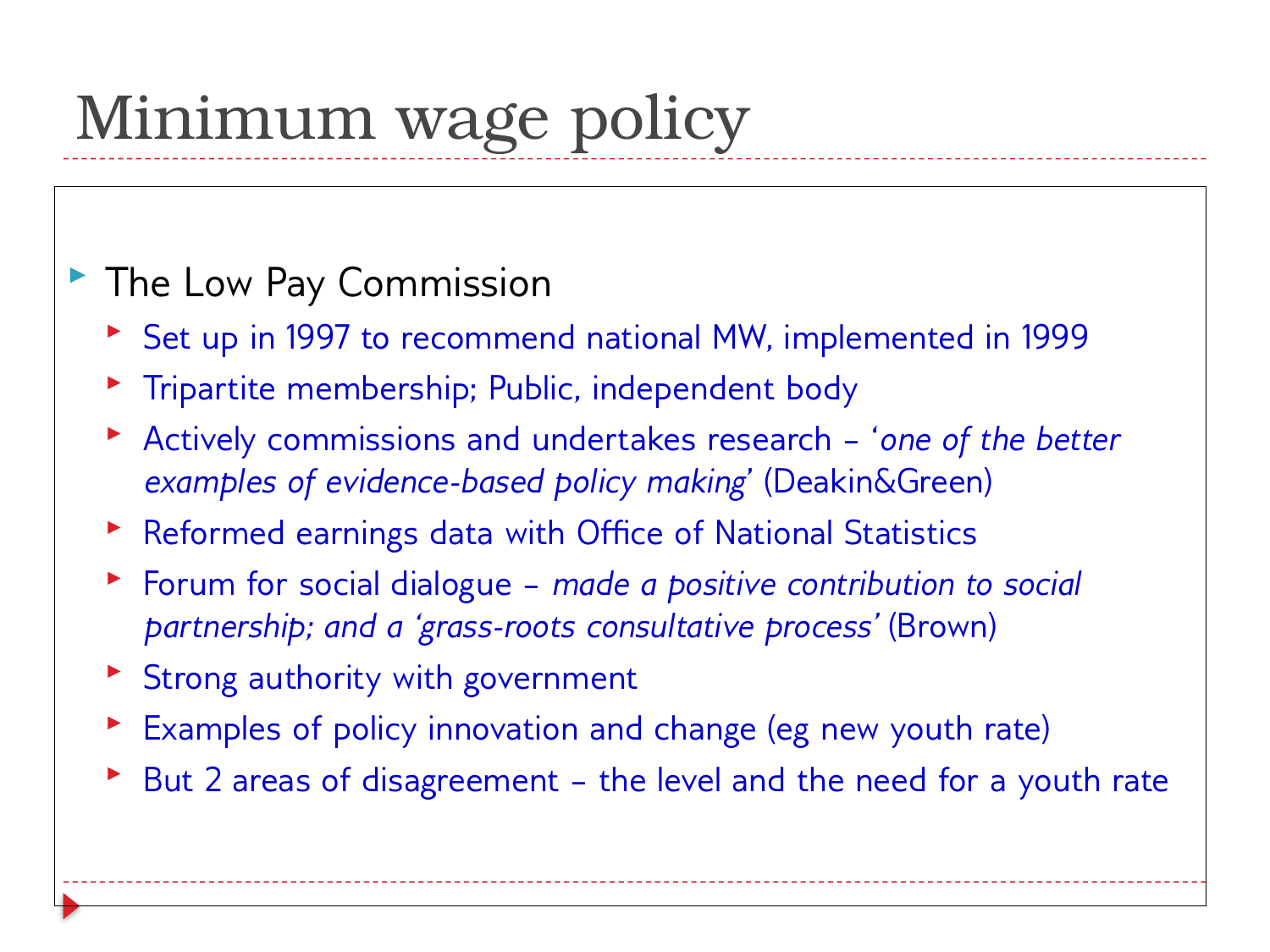

# Minimum wage policy

The Low Pay Commission
Set up in 1997 to recommend national MW, implemented in 1999
Tripartite membership; Public, independent body
Actively commissions and undertakes research – ‘one of the better examples of evidence-based policy making’ (Deakin&Green)
Reformed earnings data with Office of National Statistics
Forum for social dialogue – made a positive contribution to social partnership; and a ‘grass-roots consultative process’ (Brown)
Strong authority with government
Examples of policy innovation and change (eg new youth rate)
But 2 areas of disagreement – the level and the need for a youth rate